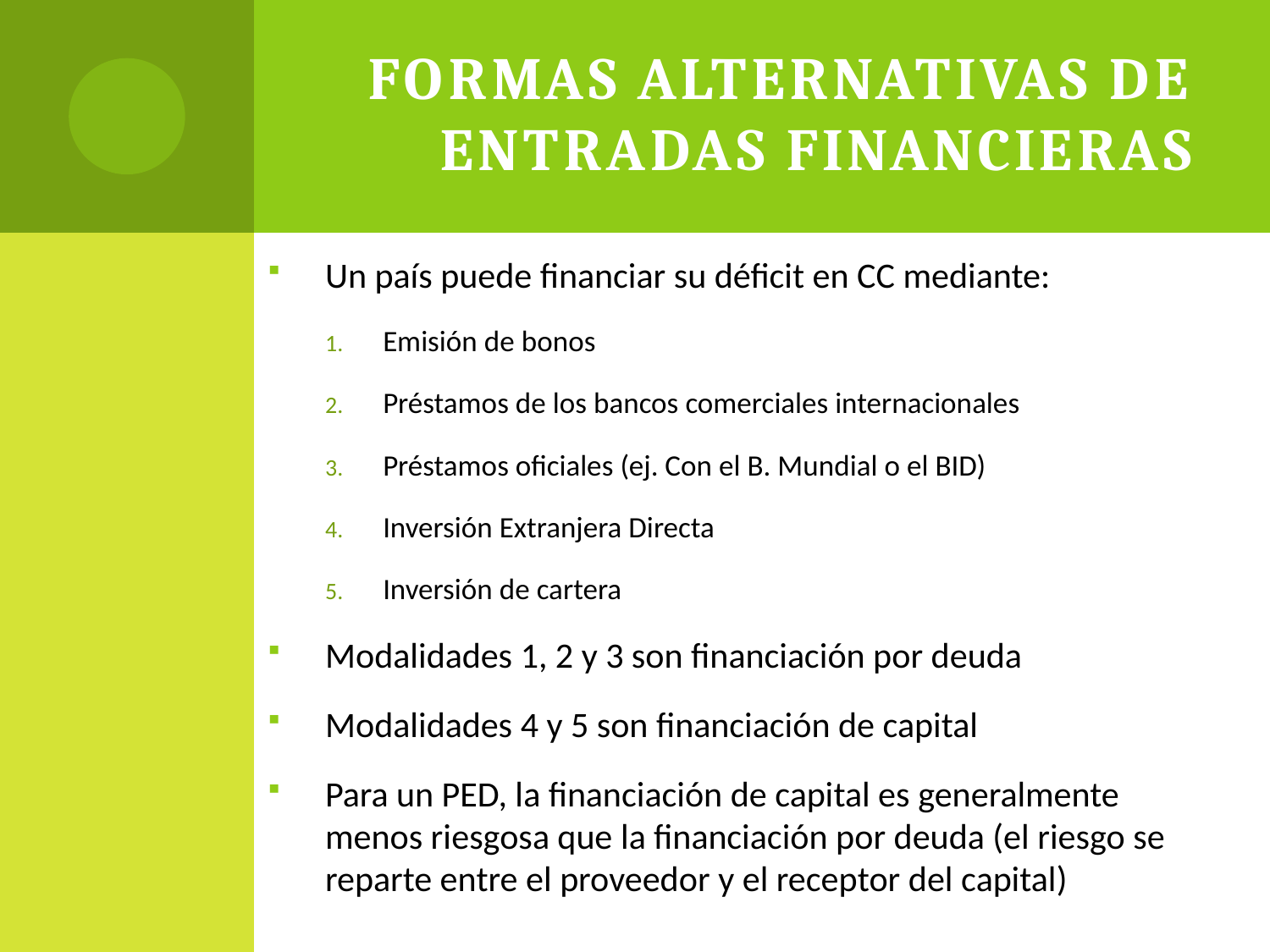

# Formas alternativas de entradas financieras
Un país puede financiar su déficit en CC mediante:
Emisión de bonos
Préstamos de los bancos comerciales internacionales
Préstamos oficiales (ej. Con el B. Mundial o el BID)
Inversión Extranjera Directa
Inversión de cartera
Modalidades 1, 2 y 3 son financiación por deuda
Modalidades 4 y 5 son financiación de capital
Para un PED, la financiación de capital es generalmente menos riesgosa que la financiación por deuda (el riesgo se reparte entre el proveedor y el receptor del capital)